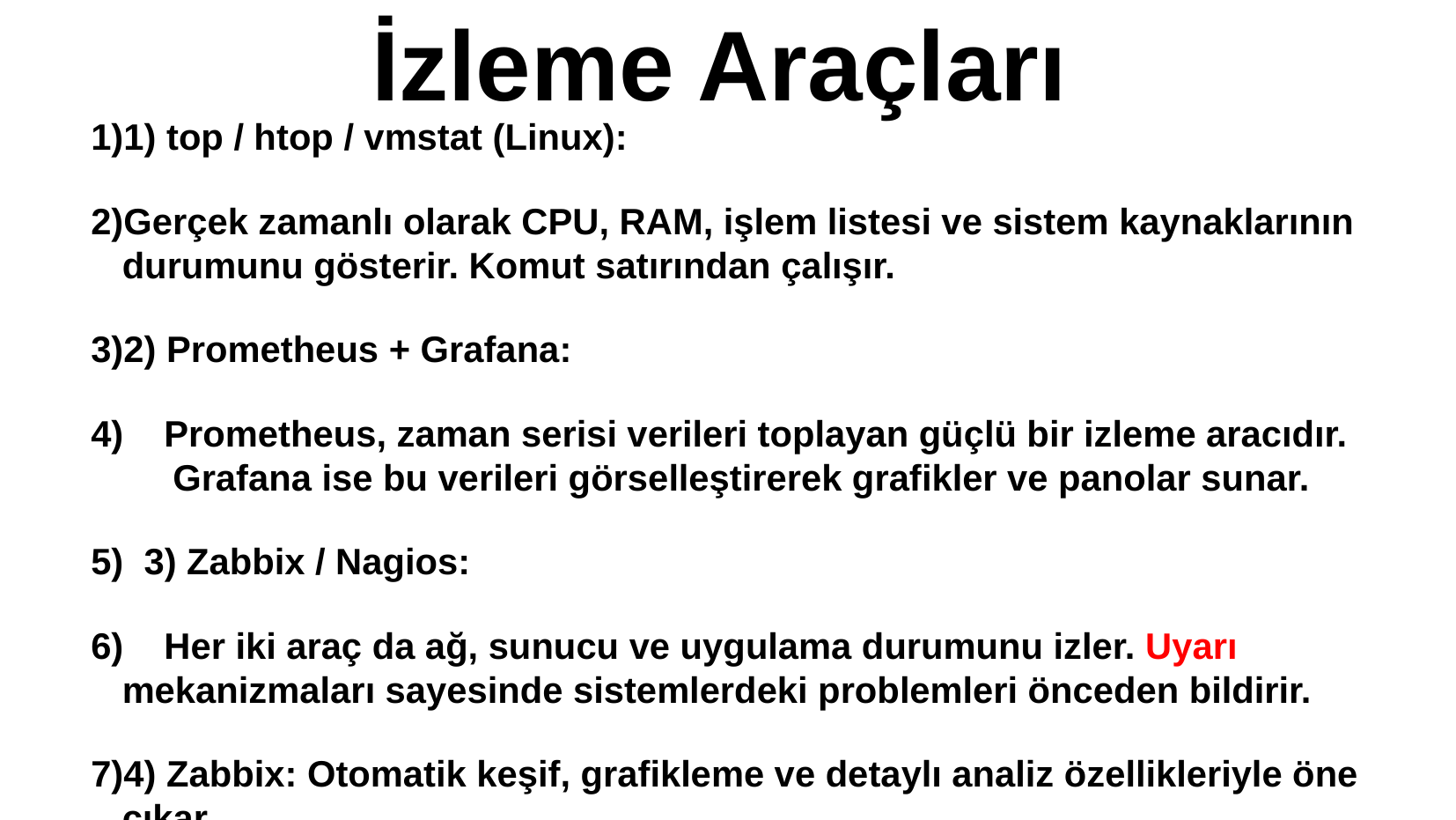

# İzleme Araçları
1) top / htop / vmstat (Linux):
Gerçek zamanlı olarak CPU, RAM, işlem listesi ve sistem kaynaklarının durumunu gösterir. Komut satırından çalışır.
2) Prometheus + Grafana:
    Prometheus, zaman serisi verileri toplayan güçlü bir izleme aracıdır.       Grafana ise bu verileri görselleştirerek grafikler ve panolar sunar.
  3) Zabbix / Nagios:
    Her iki araç da ağ, sunucu ve uygulama durumunu izler. Uyarı       mekanizmaları sayesinde sistemlerdeki problemleri önceden bildirir.
4) Zabbix: Otomatik keşif, grafikleme ve detaylı analiz özellikleriyle öne çıkar.
5) Nagios: Basit yapılandırma ve güçlü eklenti desteğiyle yaygın olarak kullanılır.